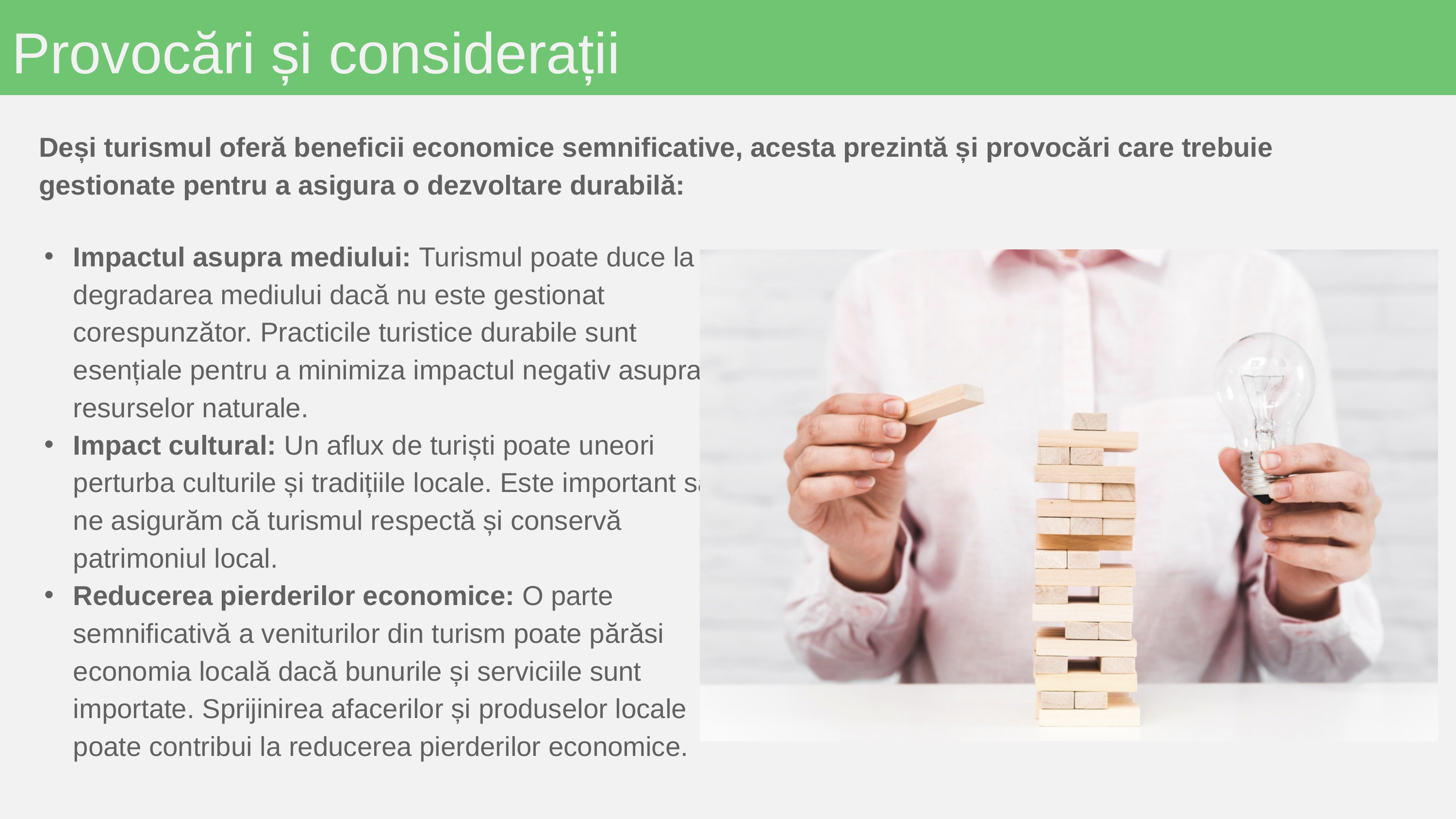

Provocări și considerații
Deși turismul oferă beneficii economice semnificative, acesta prezintă și provocări care trebuie gestionate pentru a asigura o dezvoltare durabilă:

Impactul asupra mediului: Turismul poate duce la degradarea mediului dacă nu este gestionat corespunzător. Practicile turistice durabile sunt esențiale pentru a minimiza impactul negativ asupra resurselor naturale.
Impact cultural: Un aflux de turiști poate uneori perturba culturile și tradițiile locale. Este important să ne asigurăm că turismul respectă și conservă patrimoniul local.
Reducerea pierderilor economice: O parte semnificativă a veniturilor din turism poate părăsi economia locală dacă bunurile și serviciile sunt importate. Sprijinirea afacerilor și produselor locale poate contribui la reducerea pierderilor economice.